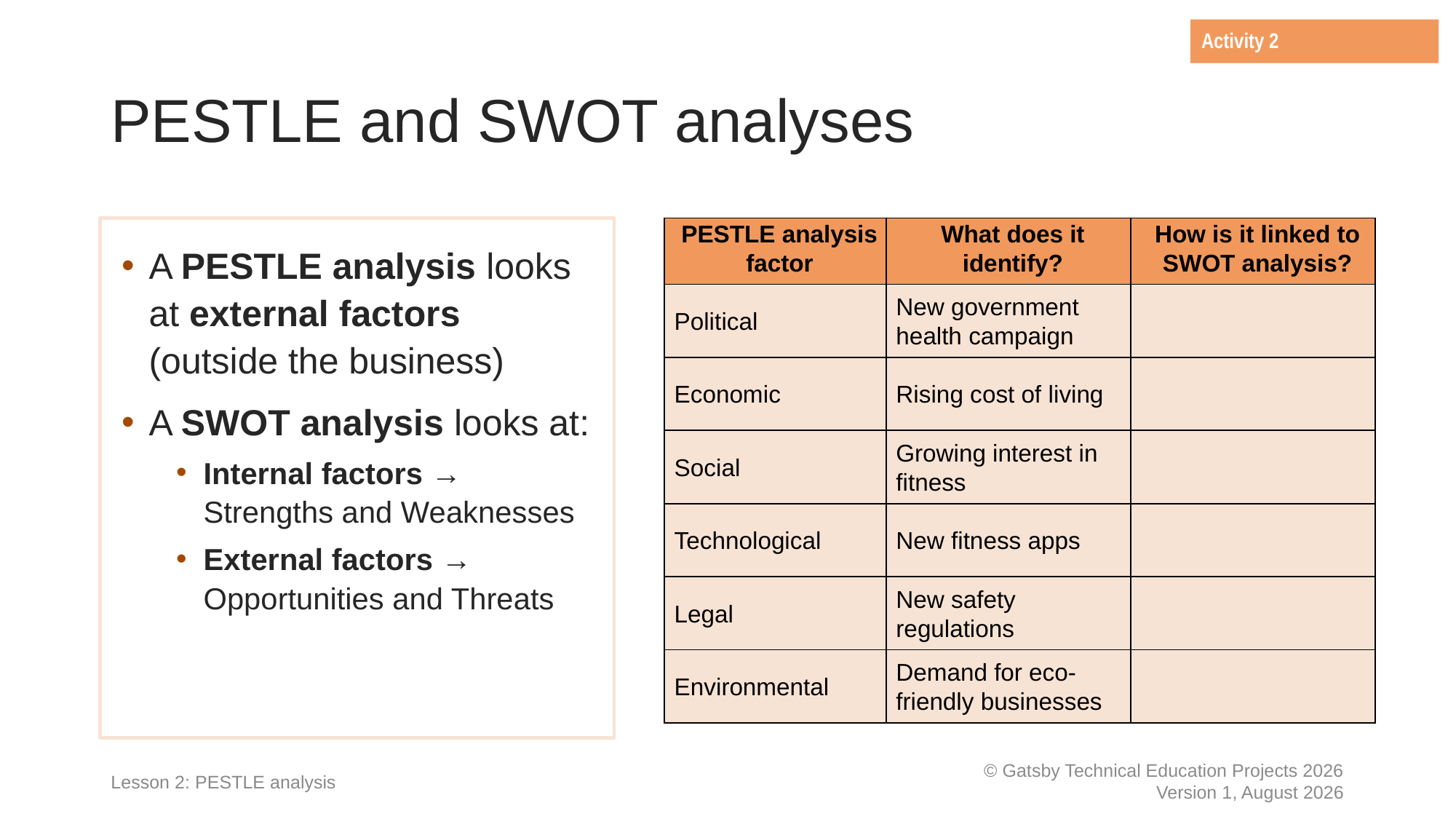

Activity 2
# PESTLE and SWOT analyses
A PESTLE analysis looks at external factors (outside the business)
A SWOT analysis looks at:
Internal factors → Strengths and Weaknesses
External factors → Opportunities and Threats
| PESTLE analysis factor | What does it identify? | How is it linked to SWOT analysis? |
| --- | --- | --- |
| Political | New government health campaign |  |
| Economic | Rising cost of living |  |
| Social | Growing interest in fitness |  |
| Technological | New fitness apps |  |
| Legal | New safety regulations |  |
| Environmental | Demand for eco-friendly businesses |  |
Lesson 2: PESTLE analysis